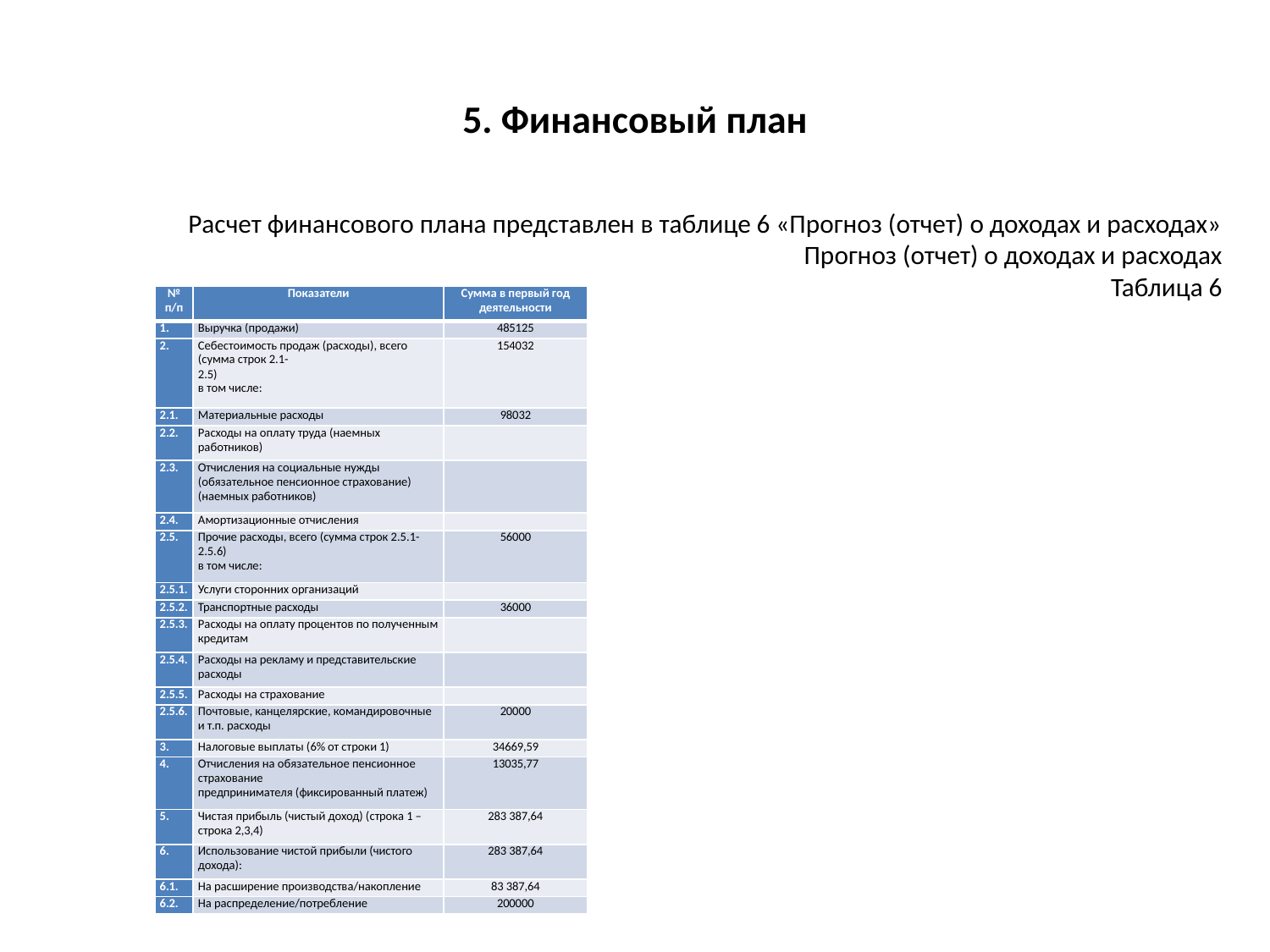

# 5. Финансовый план
Расчет финансового плана представлен в таблице 6 «Прогноз (отчет) о доходах и расходах»
Прогноз (отчет) о доходах и расходах
Таблица 6
| № п/п | Показатели | Сумма в первый год деятельности |
| --- | --- | --- |
| 1. | Выручка (продажи) | 485125 |
| 2. | Себестоимость продаж (расходы), всего (сумма строк 2.1- 2.5) в том числе: | 154032 |
| 2.1. | Материальные расходы | 98032 |
| 2.2. | Расходы на оплату труда (наемных работников) |  |
| 2.3. | Отчисления на социальные нужды (обязательное пенсионное страхование) (наемных работников) |  |
| 2.4. | Амортизационные отчисления |  |
| 2.5. | Прочие расходы, всего (сумма строк 2.5.1-2.5.6) в том числе: | 56000 |
| 2.5.1. | Услуги сторонних организаций |  |
| 2.5.2. | Транспортные расходы | 36000 |
| 2.5.3. | Расходы на оплату процентов по полученным кредитам |  |
| 2.5.4. | Расходы на рекламу и представительские расходы |  |
| 2.5.5. | Расходы на страхование |  |
| 2.5.6. | Почтовые, канцелярские, командировочные и т.п. расходы | 20000 |
| 3. | Налоговые выплаты (6% от строки 1) | 34669,59 |
| 4. | Отчисления на обязательное пенсионное страхование предпринимателя (фиксированный платеж) | 13035,77 |
| 5. | Чистая прибыль (чистый доход) (строка 1 – строка 2,3,4) | 283 387,64 |
| 6. | Использование чистой прибыли (чистого дохода): | 283 387,64 |
| 6.1. | На расширение производства/накопление | 83 387,64 |
| 6.2. | На распределение/потребление | 200000 |